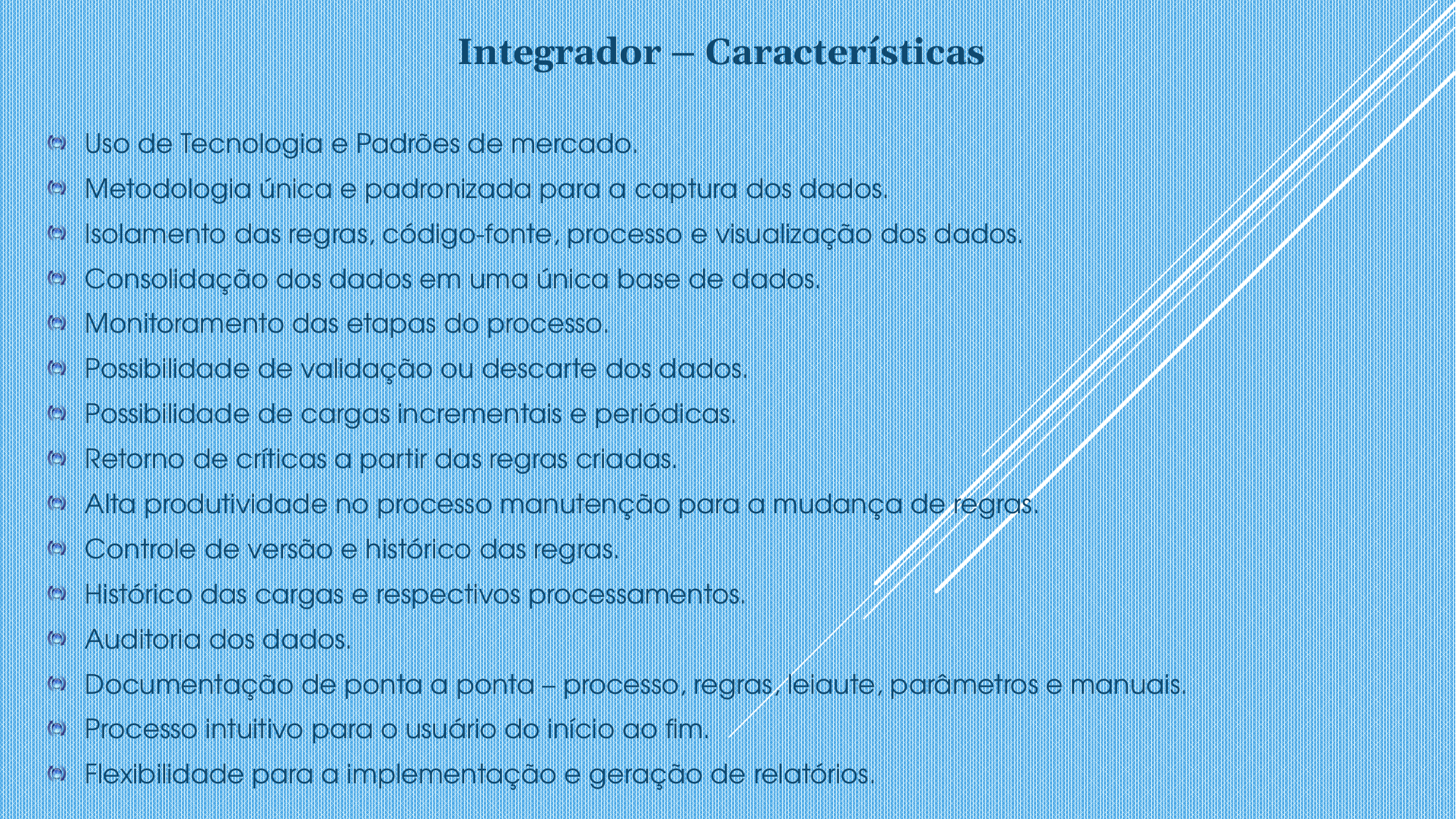

Integrador – Características
Uso de Tecnologia e Padrões de mercado.
Metodologia única e padronizada para a captura dos dados.
Isolamento das regras, código-fonte, processo e visualização dos dados.
Consolidação dos dados em uma única base de dados.
Monitoramento das etapas do processo.
Possibilidade de validação ou descarte dos dados.
Possibilidade de cargas incrementais e periódicas.
Retorno de críticas a partir das regras criadas.
Alta produtividade no processo manutenção para a mudança de regras.
Controle de versão e histórico das regras.
Histórico das cargas e respectivos processamentos.
Auditoria dos dados.
Documentação de ponta a ponta – processo, regras, leiaute, parâmetros e manuais.
Processo intuitivo para o usuário do início ao fim.
Flexibilidade para a implementação e geração de relatórios.